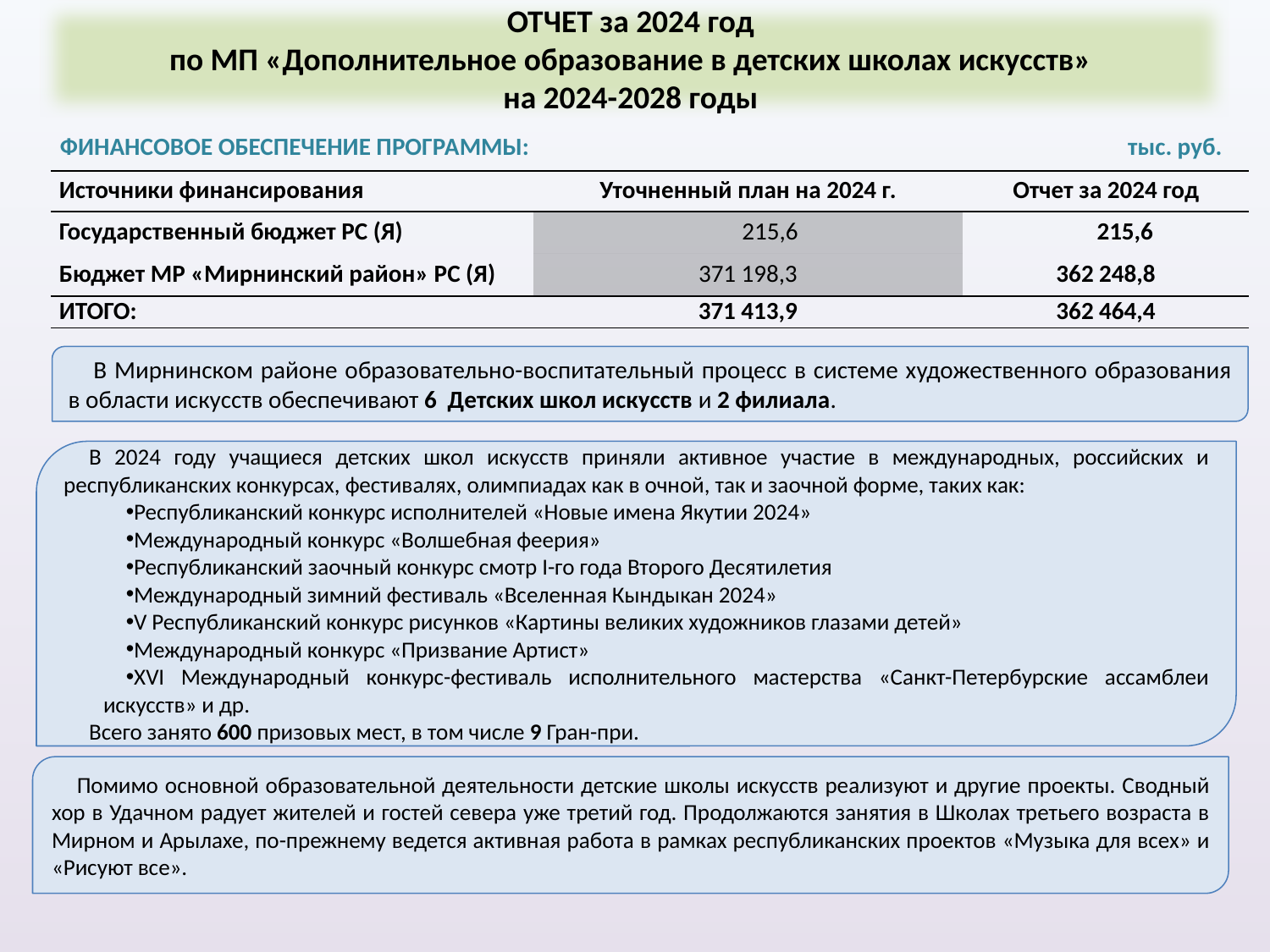

ОТЧЕТ за 2024 год
по МП «Дополнительное образование в детских школах искусств»
на 2024-2028 годы
ФИНАНСОВОЕ ОБЕСПЕЧЕНИЕ ПРОГРАММЫ:                                                                                                             тыс. руб.
| Источники финансирования | Уточненный план на 2024 г. | Отчет за 2024 год |
| --- | --- | --- |
| Государственный бюджет РС (Я) | 215,6 | 215,6 |
| Бюджет МР «Мирнинский район» РС (Я) | 371 198,3 | 362 248,8 |
| ИТОГО: | 371 413,9 | 362 464,4 |
В Мирнинском районе образовательно-воспитательный процесс в системе художественного образования в области искусств обеспечивают 6  Детских школ искусств и 2 филиала.
В 2024 году учащиеся детских школ искусств приняли активное участие в международных, российских и республиканских конкурсах, фестивалях, олимпиадах как в очной, так и заочной форме, таких как:
Республиканский конкурс исполнителей «Новые имена Якутии 2024»
Международный конкурс «Волшебная феерия»
Республиканский заочный конкурс смотр I-го года Второго Десятилетия
Международный зимний фестиваль «Вселенная Кындыкан 2024»
V Республиканский конкурс рисунков «Картины великих художников глазами детей»
Международный конкурс «Призвание Артист»
XVI Международный конкурс-фестиваль исполнительного мастерства «Санкт-Петербурские ассамблеи искусств» и др.
Всего занято 600 призовых мест, в том числе 9 Гран-при.
Помимо основной образовательной деятельности детские школы искусств реализуют и другие проекты. Сводный хор в Удачном радует жителей и гостей севера уже третий год. Продолжаются занятия в Школах третьего возраста в Мирном и Арылахе, по-прежнему ведется активная работа в рамках республиканских проектов «Музыка для всех» и «Рисуют все».